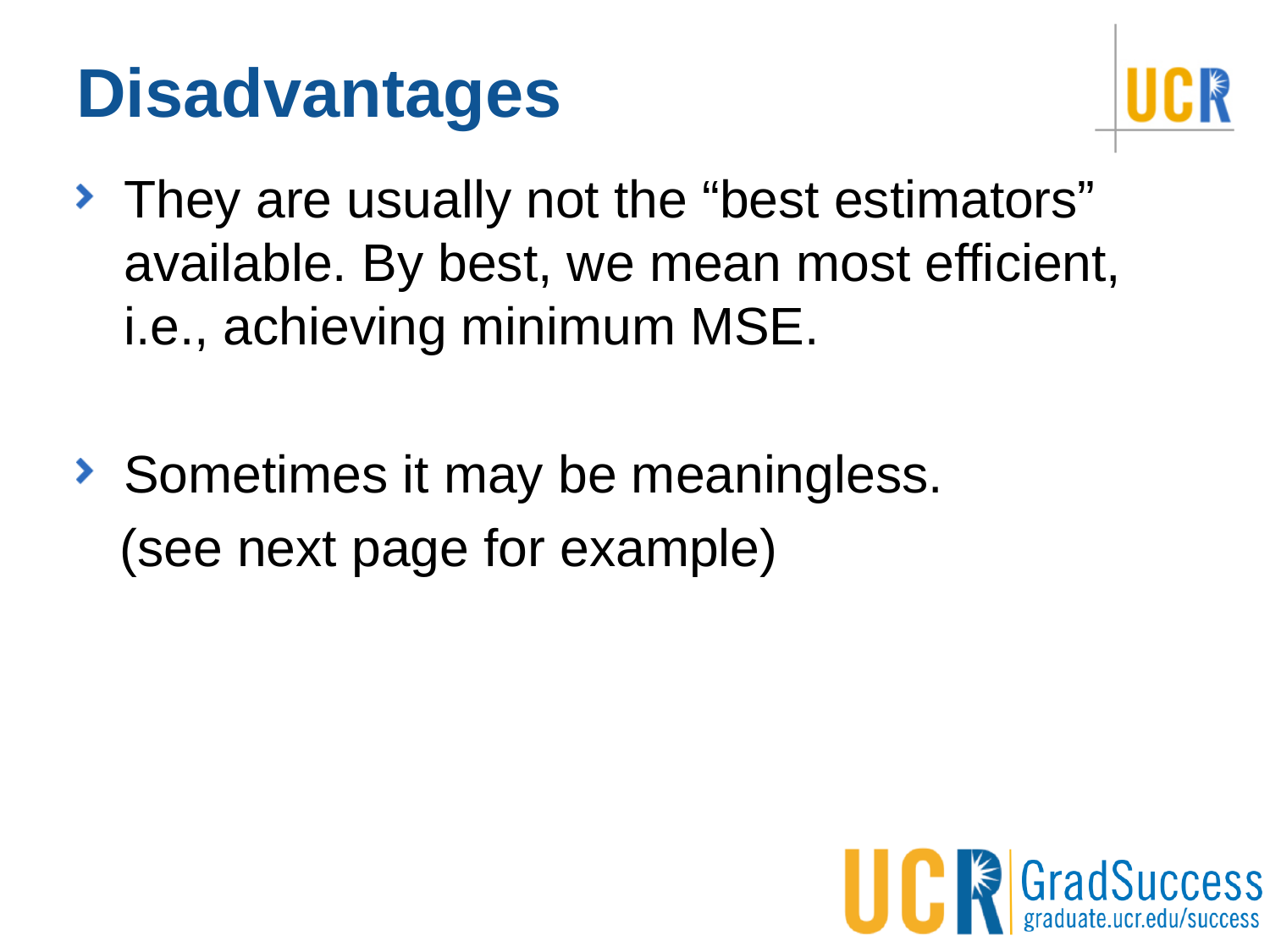

# Disadvantages
They are usually not the “best estimators” available. By best, we mean most efficient, i.e., achieving minimum MSE.

Sometimes it may be meaningless.
   (see next page for example)